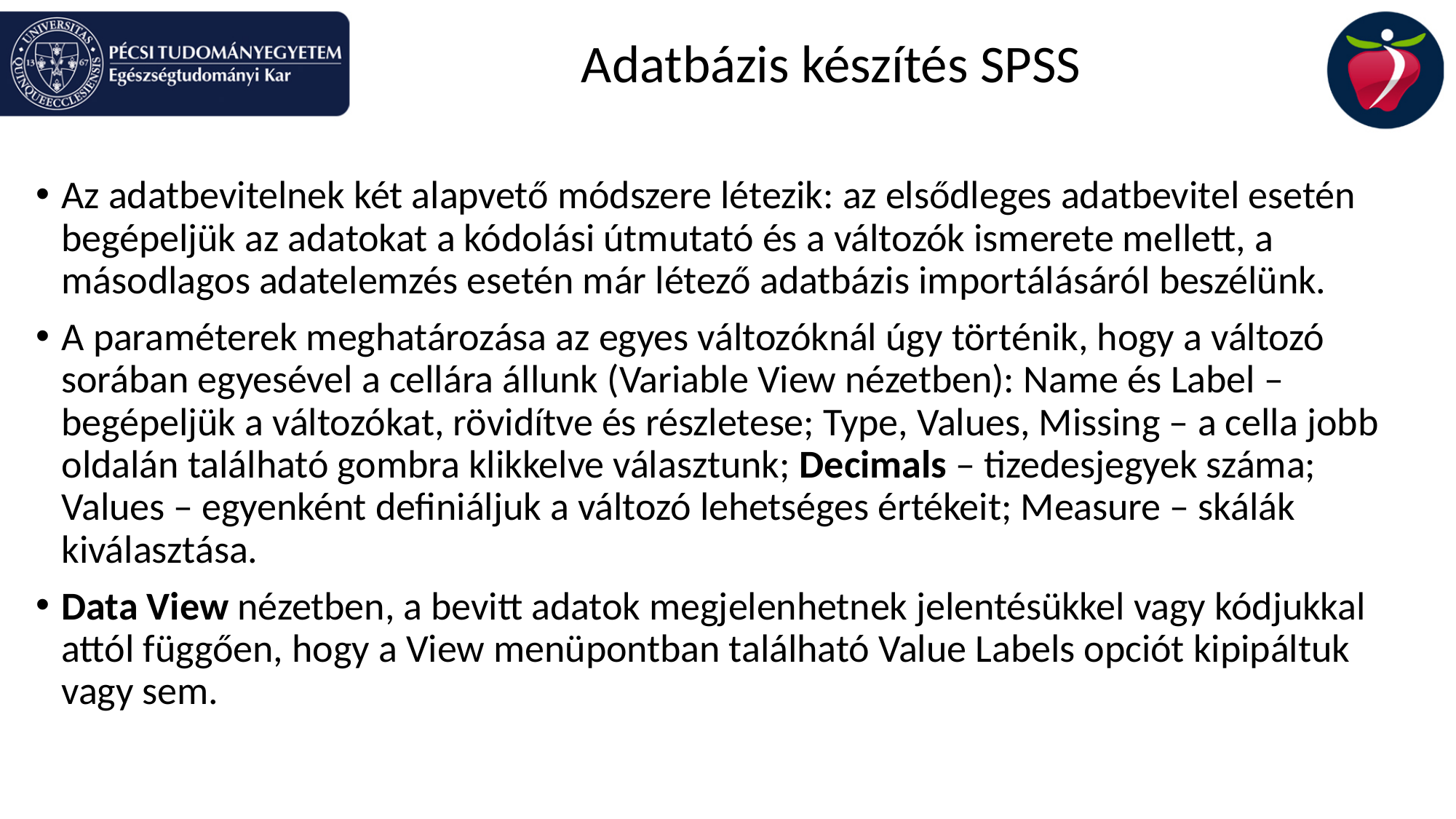

# Adatbázis készítés SPSS
Az adatbevitelnek két alapvető módszere létezik: az elsődleges adatbevitel esetén begépeljük az adatokat a kódolási útmutató és a változók ismerete mellett, a másodlagos adatelemzés esetén már létező adatbázis importálásáról beszélünk.
A paraméterek meghatározása az egyes változóknál úgy történik, hogy a változó sorában egyesével a cellára állunk (Variable View nézetben): Name és Label – begépeljük a változókat, rövidítve és részletese; Type, Values, Missing – a cella jobb oldalán található gombra klikkelve választunk; Decimals – tizedesjegyek száma; Values – egyenként definiáljuk a változó lehetséges értékeit; Measure – skálák kiválasztása.
Data View nézetben, a bevitt adatok megjelenhetnek jelentésükkel vagy kódjukkal attól függően, hogy a View menüpontban található Value Labels opciót kipipáltuk vagy sem.